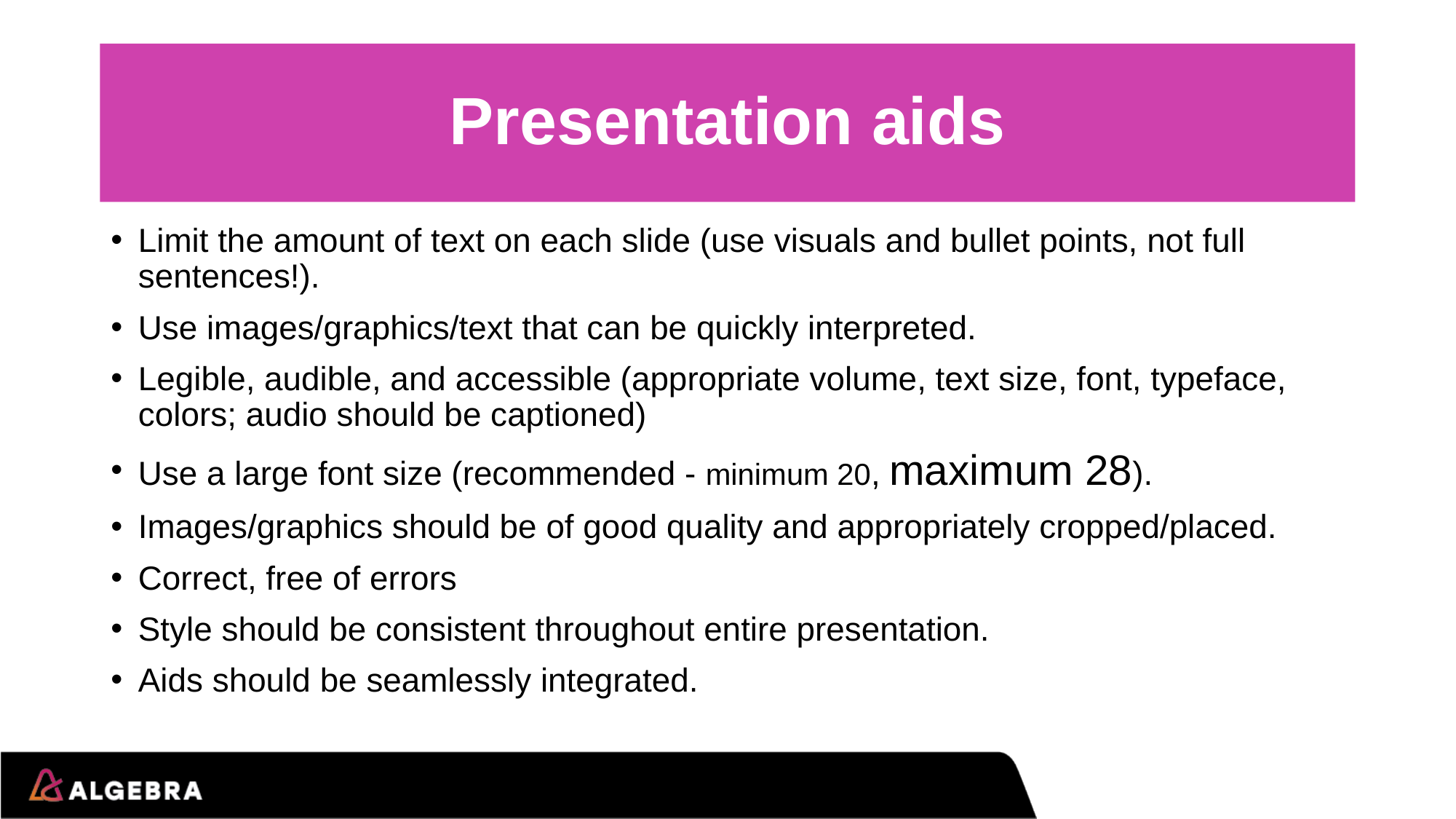

# Presentation aids
Limit the amount of text on each slide (use visuals and bullet points, not full sentences!).
Use images/graphics/text that can be quickly interpreted.
Legible, audible, and accessible (appropriate volume, text size, font, typeface, colors; audio should be captioned)
Use a large font size (recommended - minimum 20, maximum 28).
Images/graphics should be of good quality and appropriately cropped/placed.
Correct, free of errors
Style should be consistent throughout entire presentation.
Aids should be seamlessly integrated.